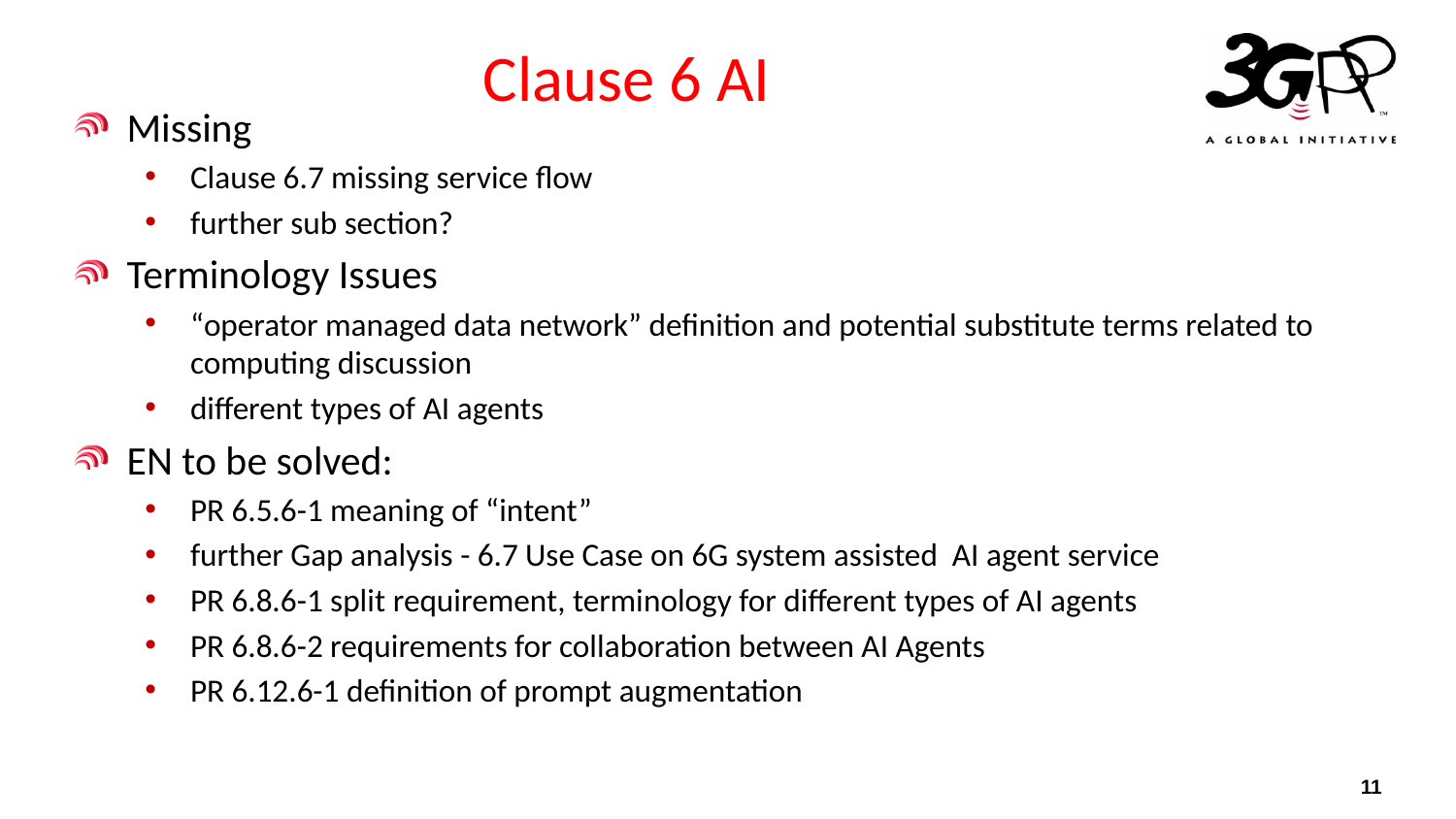

# Clause 6 AI
Missing
Clause 6.7 missing service flow
further sub section?
Terminology Issues
“operator managed data network” definition and potential substitute terms related to computing discussion
different types of AI agents
EN to be solved:
PR 6.5.6-1 meaning of “intent”
further Gap analysis - 6.7 Use Case on 6G system assisted  AI agent service
PR 6.8.6-1 split requirement, terminology for different types of AI agents
PR 6.8.6-2 requirements for collaboration between AI Agents
PR 6.12.6-1 definition of prompt augmentation